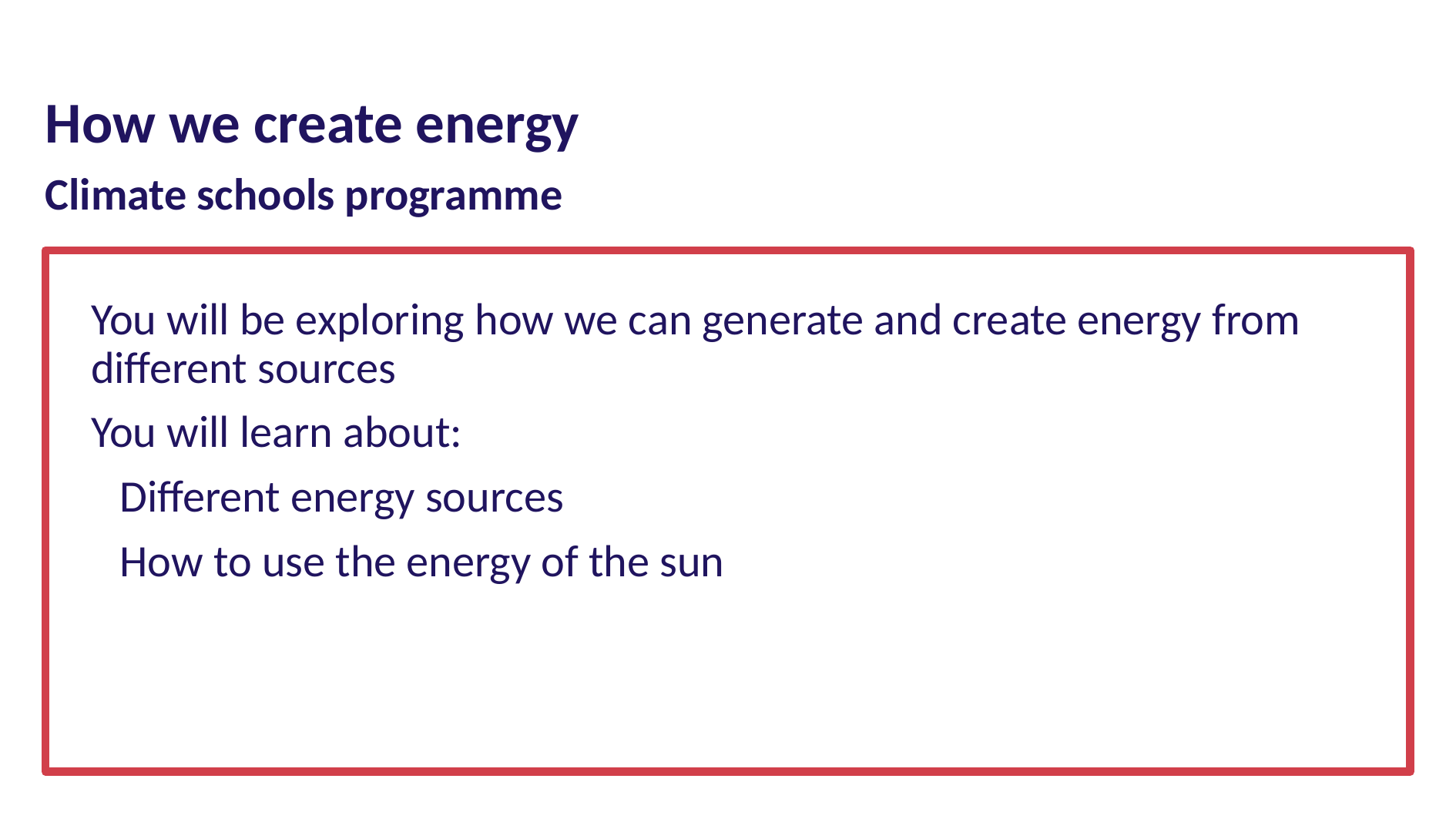

# How we create energy
Climate schools programme

You will be exploring how we can generate and create energy from different sources
You will learn about:
Different energy sources
How to use the energy of the sun